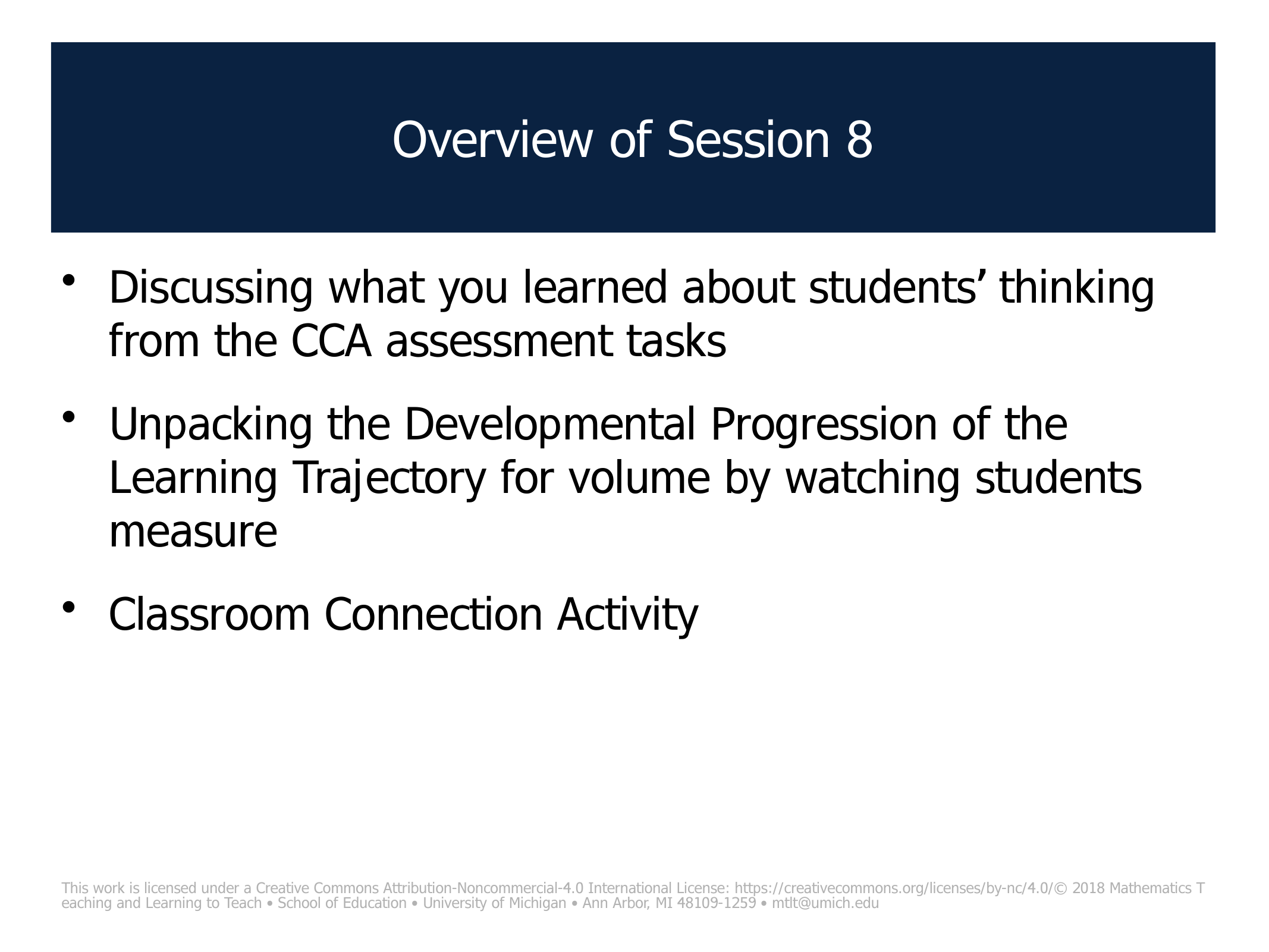

# Overview of Session 8
Discussing what you learned about students’ thinking from the CCA assessment tasks
Unpacking the Developmental Progression of the Learning Trajectory for volume by watching students measure
Classroom Connection Activity
This work is licensed under a Creative Commons Attribution-Noncommercial-4.0 International License: https://creativecommons.org/licenses/by-nc/4.0/
© 2018 Mathematics Teaching and Learning to Teach • School of Education • University of Michigan • Ann Arbor, MI 48109-1259 • mtlt@umich.edu